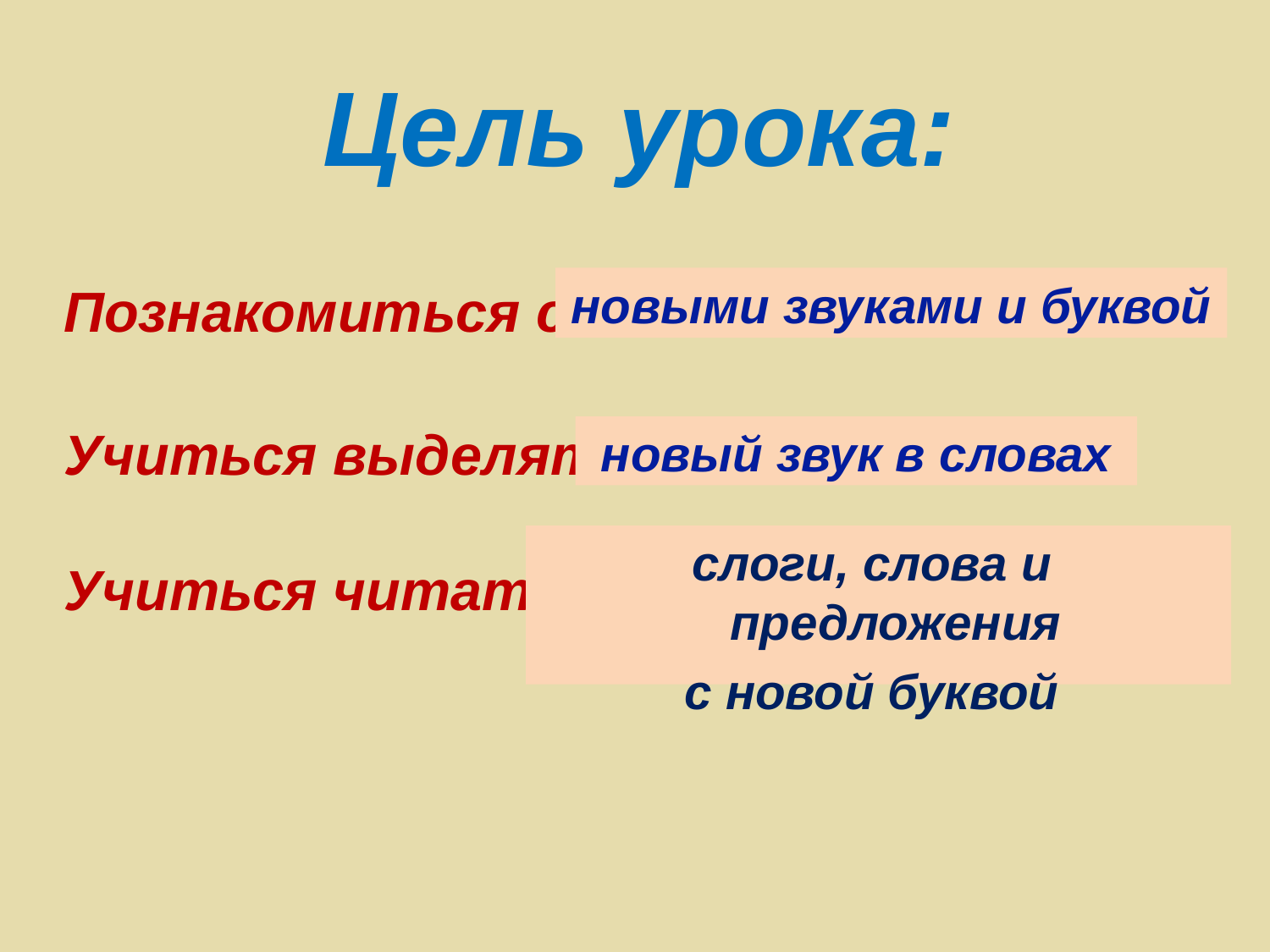

Цель урока:
новыми звуками и буквой
Познакомиться с   …

Учиться выделять  …

Учиться читать  ….
новый звук в словах
слоги, слова и  предложения
с новой буквой